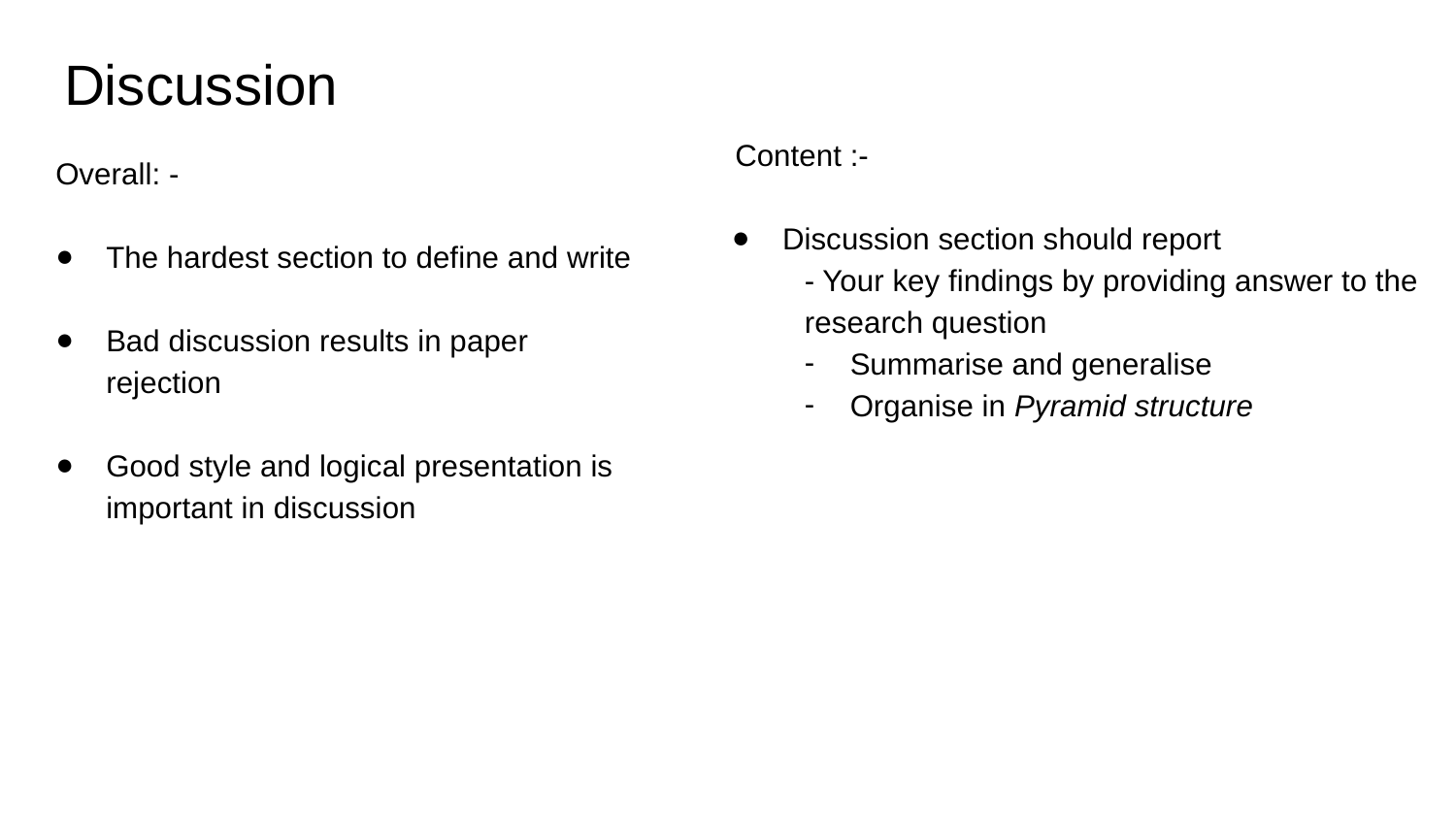

# Discussion

   Content :-

Discussion section should report
- Your key findings by providing answer to the research question
Summarise and generalise
Organise in Pyramid structure

Overall: -

The hardest section to define and write

Bad discussion results in paper rejection

Good style and logical presentation is important in discussion